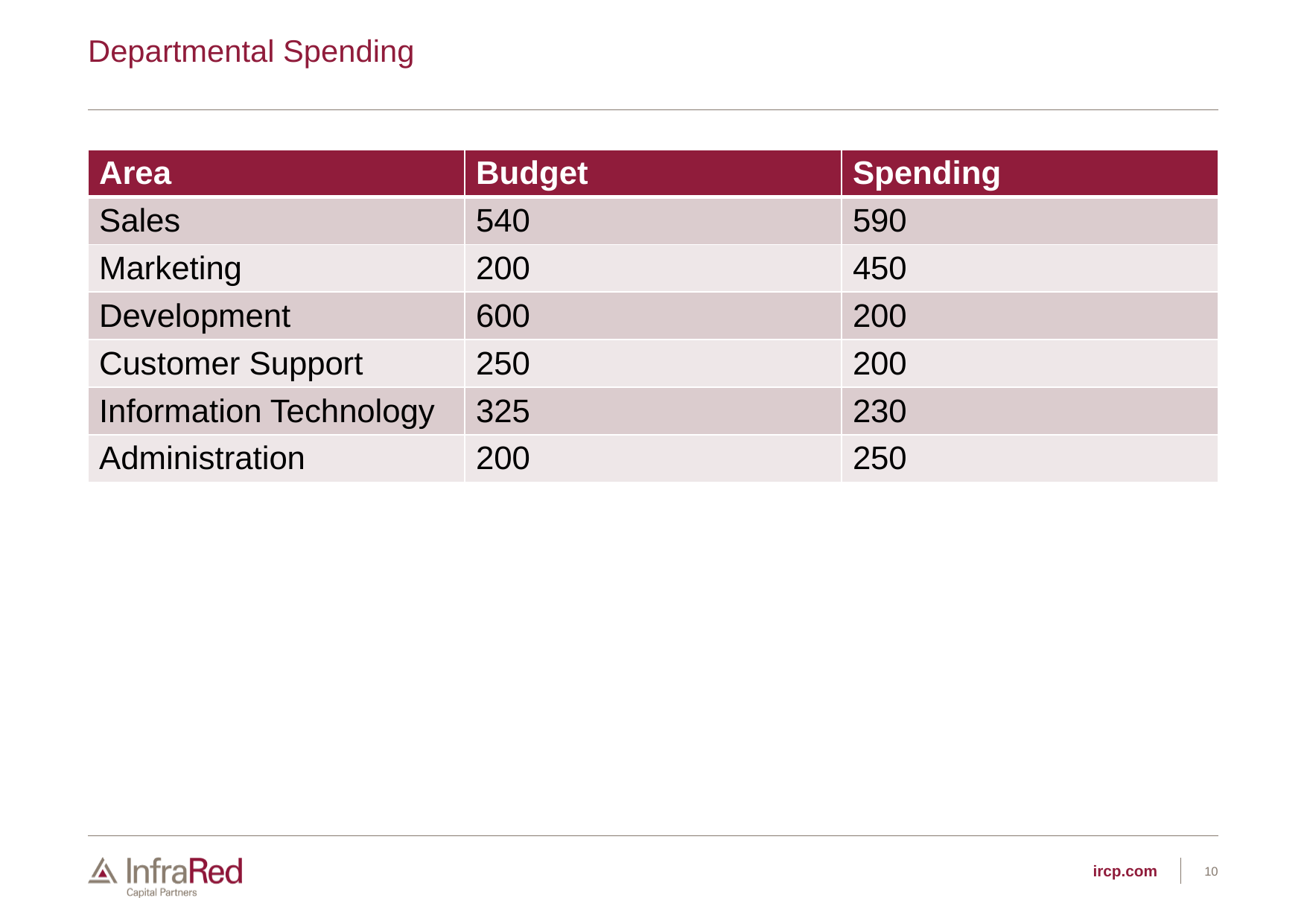

# Departmental Spending

| Area | Budget | Spending |
| --- | --- | --- |
| Sales | 540 | 590 |
| Marketing | 200 | 450 |
| Development | 600 | 200 |
| Customer Support | 250 | 200 |
| Information Technology | 325 | 230 |
| Administration | 200 | 250 |